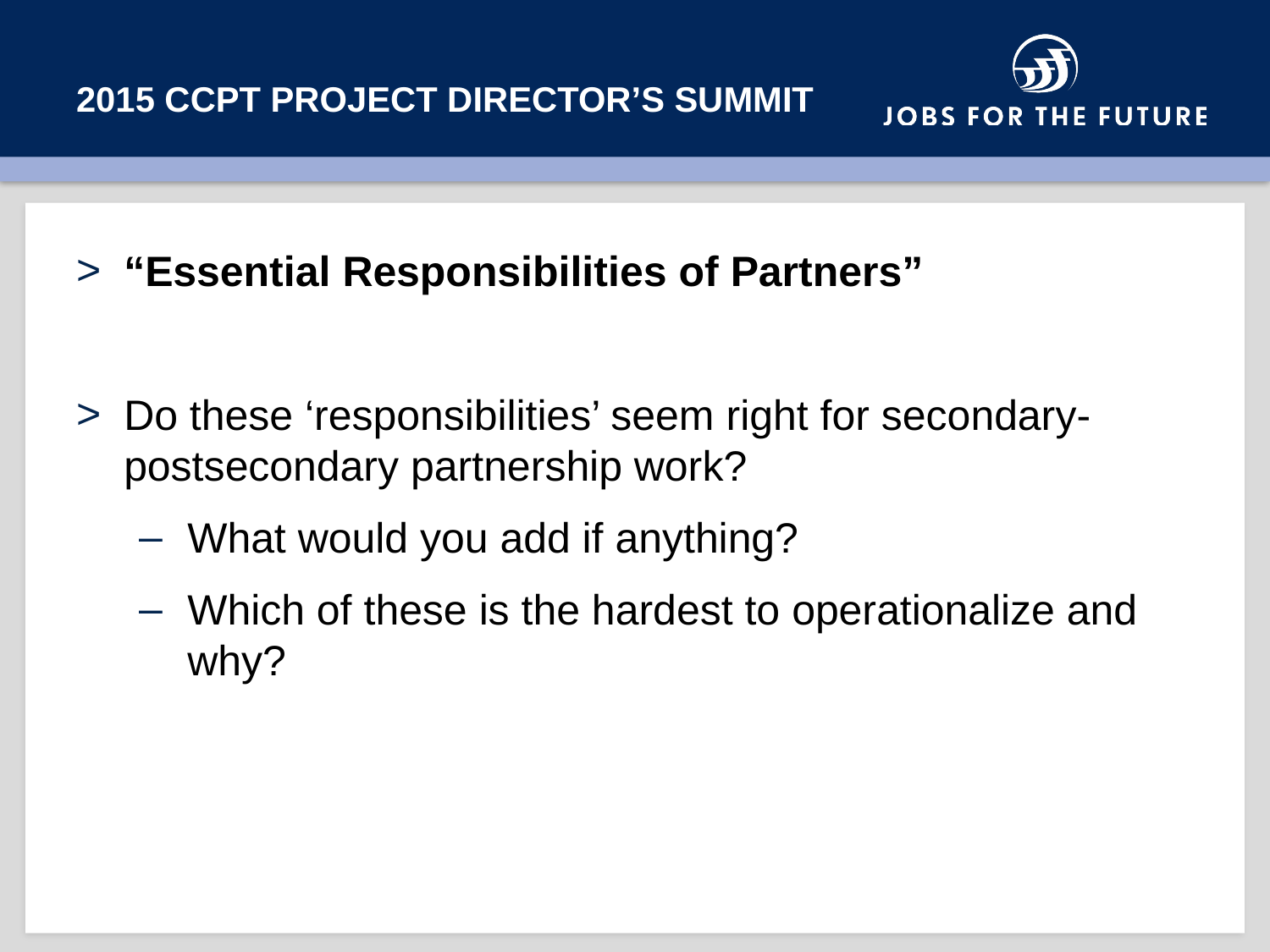

# 2015 CCPT PROJECT DIRECTOR’s SUMMIT
“Essential Responsibilities of Partners”

Do these ‘responsibilities’ seem right for secondary-postsecondary partnership work?
What would you add if anything?
Which of these is the hardest to operationalize and why?